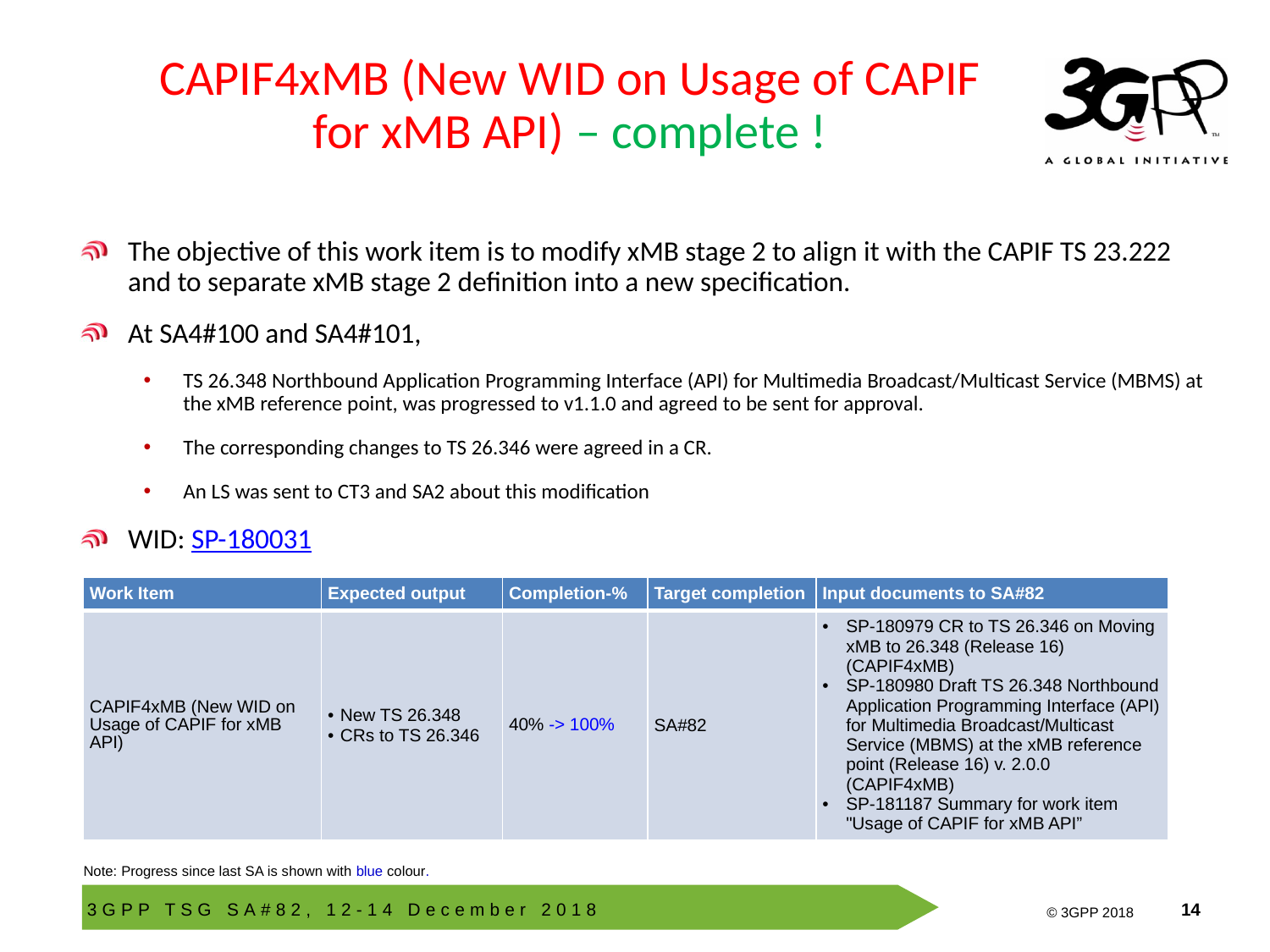

# CAPIF4xMB (New WID on Usage of CAPIF for xMB API) – complete !
The objective of this work item is to modify xMB stage 2 to align it with the CAPIF TS 23.222 and to separate xMB stage 2 definition into a new specification.
At SA4#100 and SA4#101,
TS 26.348 Northbound Application Programming Interface (API) for Multimedia Broadcast/Multicast Service (MBMS) at the xMB reference point, was progressed to v1.1.0 and agreed to be sent for approval.
The corresponding changes to TS 26.346 were agreed in a CR.
An LS was sent to CT3 and SA2 about this modification
WID: SP-180031
| Work Item | Expected output | Completion-% | Target completion | Input documents to SA#82 |
| --- | --- | --- | --- | --- |
| CAPIF4xMB (New WID on Usage of CAPIF for xMB API) | New TS 26.348 CRs to TS 26.346 | 40% -> 100% | SA#82 | SP-180979 CR to TS 26.346 on Moving xMB to 26.348 (Release 16) (CAPIF4xMB) SP-180980 Draft TS 26.348 Northbound Application Programming Interface (API) for Multimedia Broadcast/Multicast Service (MBMS) at the xMB reference point (Release 16) v. 2.0.0 (CAPIF4xMB) SP-181187 Summary for work item "Usage of CAPIF for xMB API” |
Note: Progress since last SA is shown with blue colour.